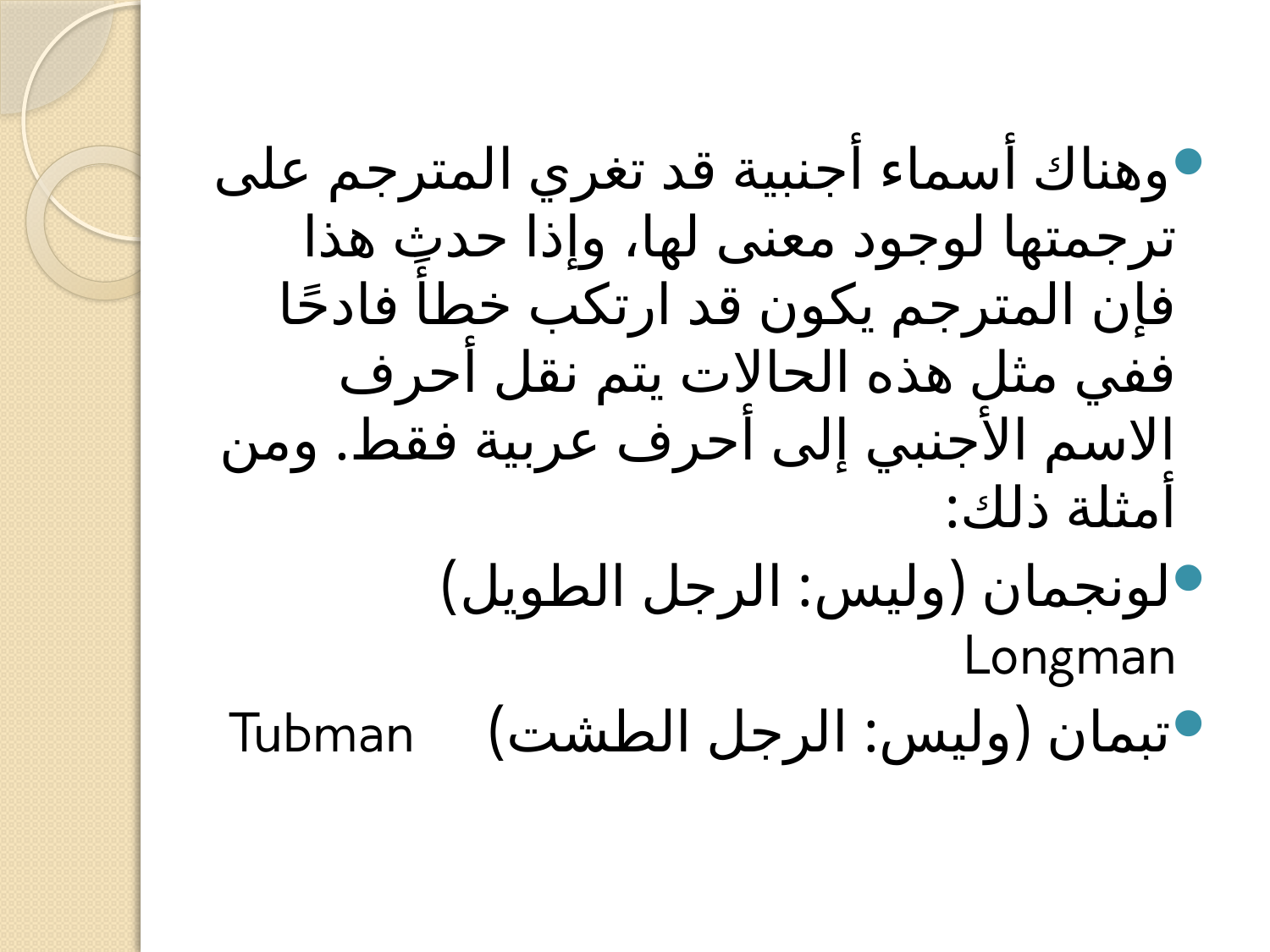

وهناك أسماء أجنبية قد تغري المترجم على ترجمتها لوجود معنى لها، وإذا حدث هذا فإن المترجم يكون قد ارتكب خطأً فادحًا ففي مثل هذه الحالات يتم نقل أحرف الاسم الأجنبي إلى أحرف عربية فقط. ومن أمثلة ذلك:
لونجمان (وليس: الرجل الطويل)		Longman
تبمان (وليس: الرجل الطشت)		Tubman